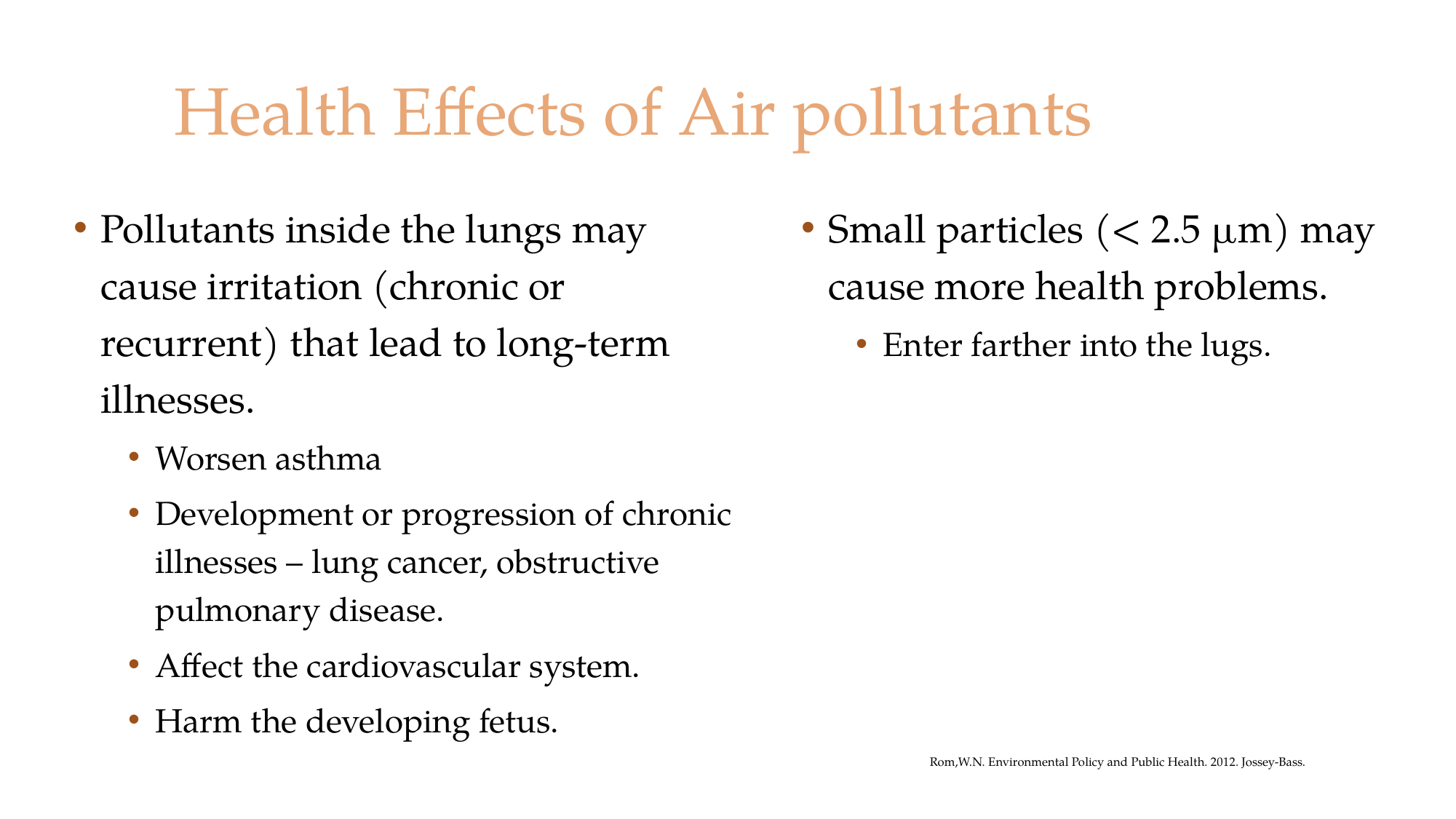

Dr. IEcheverry, CAMS, KSU, 2nd3637
# Health Effects of Air pollutants
25
Small particles (< 2.5 µm) may cause more health problems.
Enter farther into the lugs.
Pollutants inside the lungs may cause irritation (chronic or recurrent) that lead to long-term illnesses.
Worsen asthma
Development or progression of chronic illnesses – lung cancer, obstructive pulmonary disease.
Affect the cardiovascular system.
Harm the developing fetus.

Rom,W.N. Environmental Policy and Public Health. 2012. Jossey-Bass.